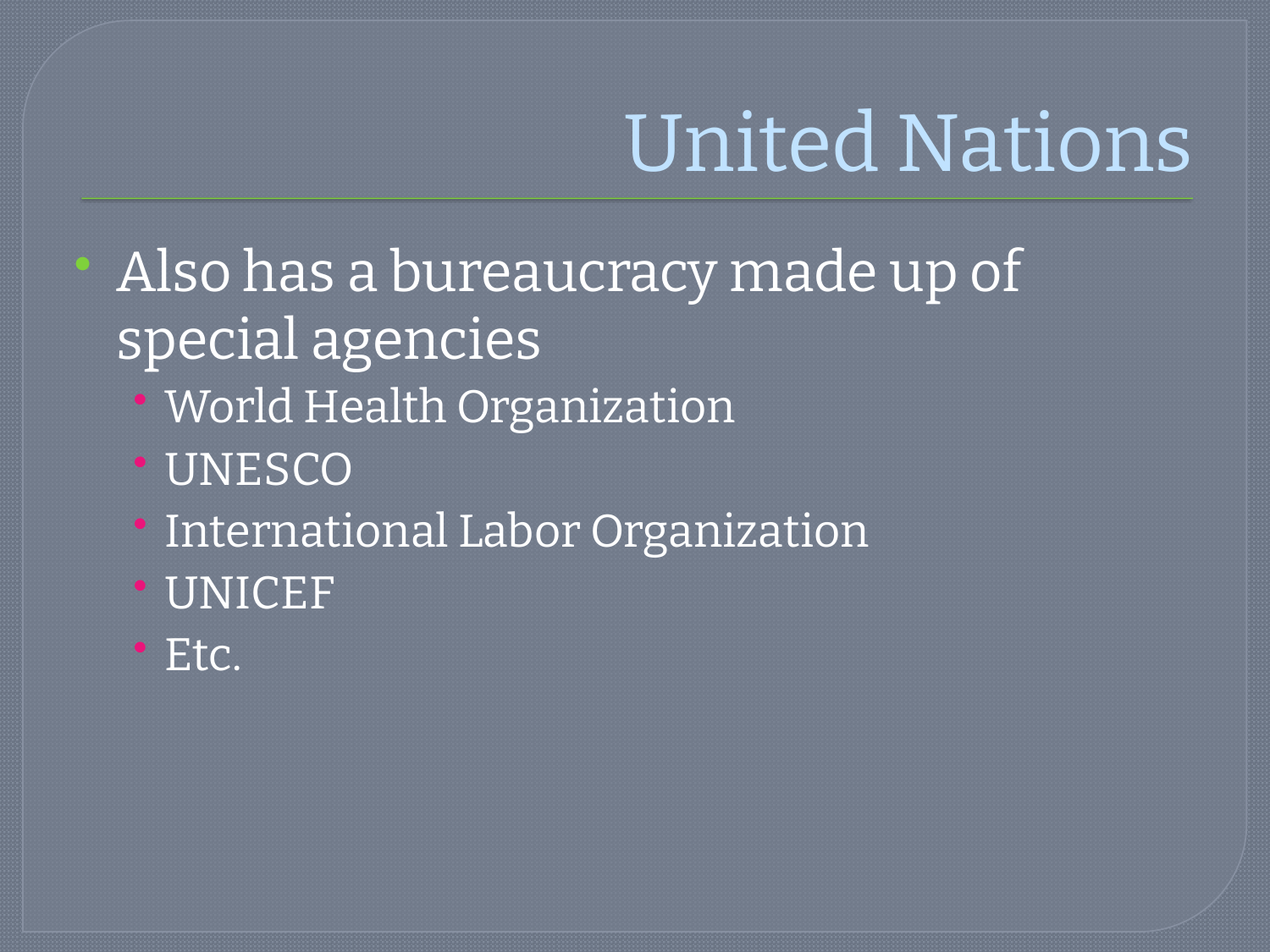

# United Nations
Also has a bureaucracy made up of special agencies
World Health Organization
UNESCO
International Labor Organization
UNICEF
Etc.